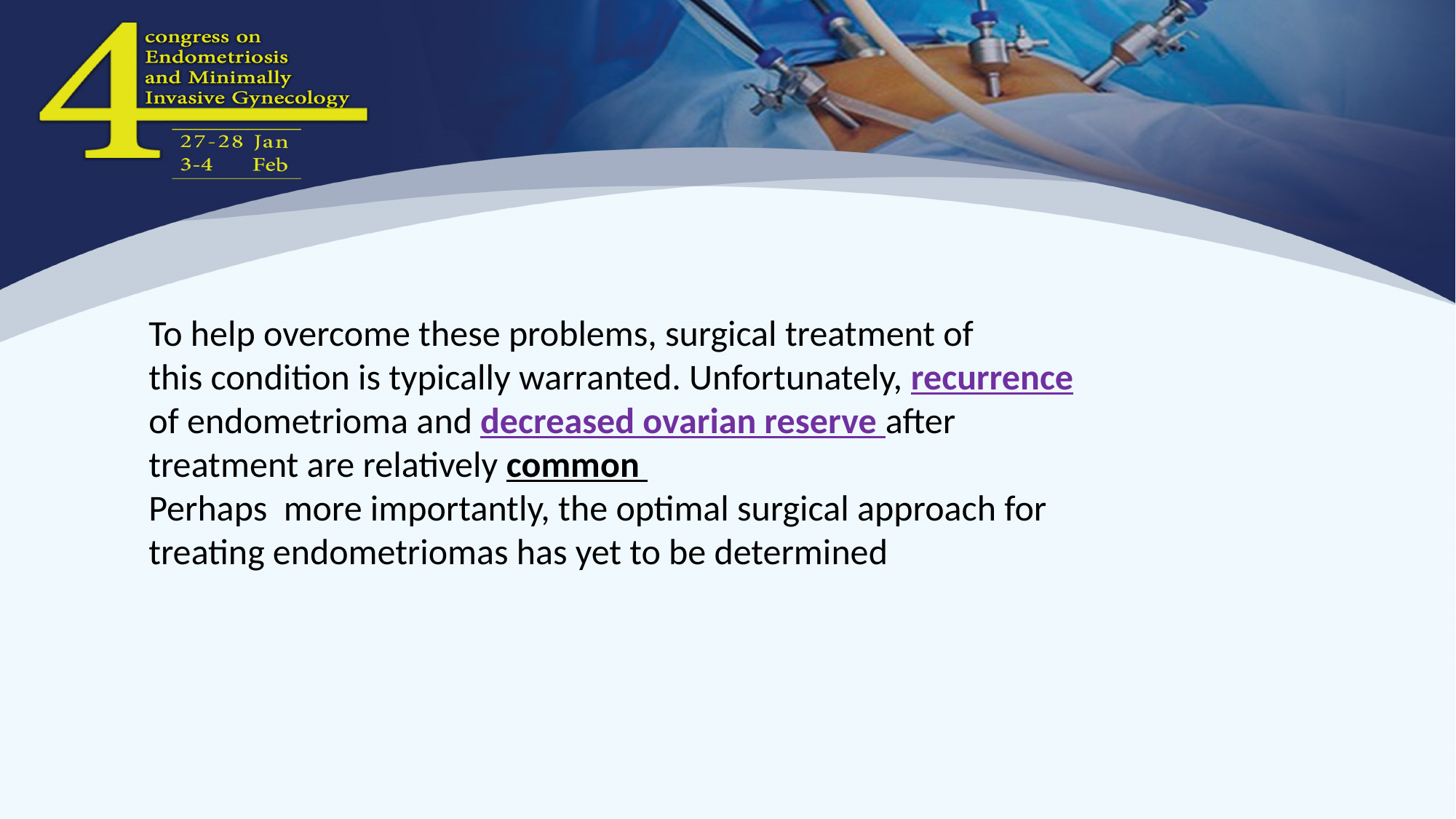

To help overcome these problems, surgical treatment of
this condition is typically warranted. Unfortunately, recurrence of endometrioma and decreased ovarian reserve after treatment are relatively common
Perhaps  more importantly, the optimal surgical approach for treating endometriomas has yet to be determined